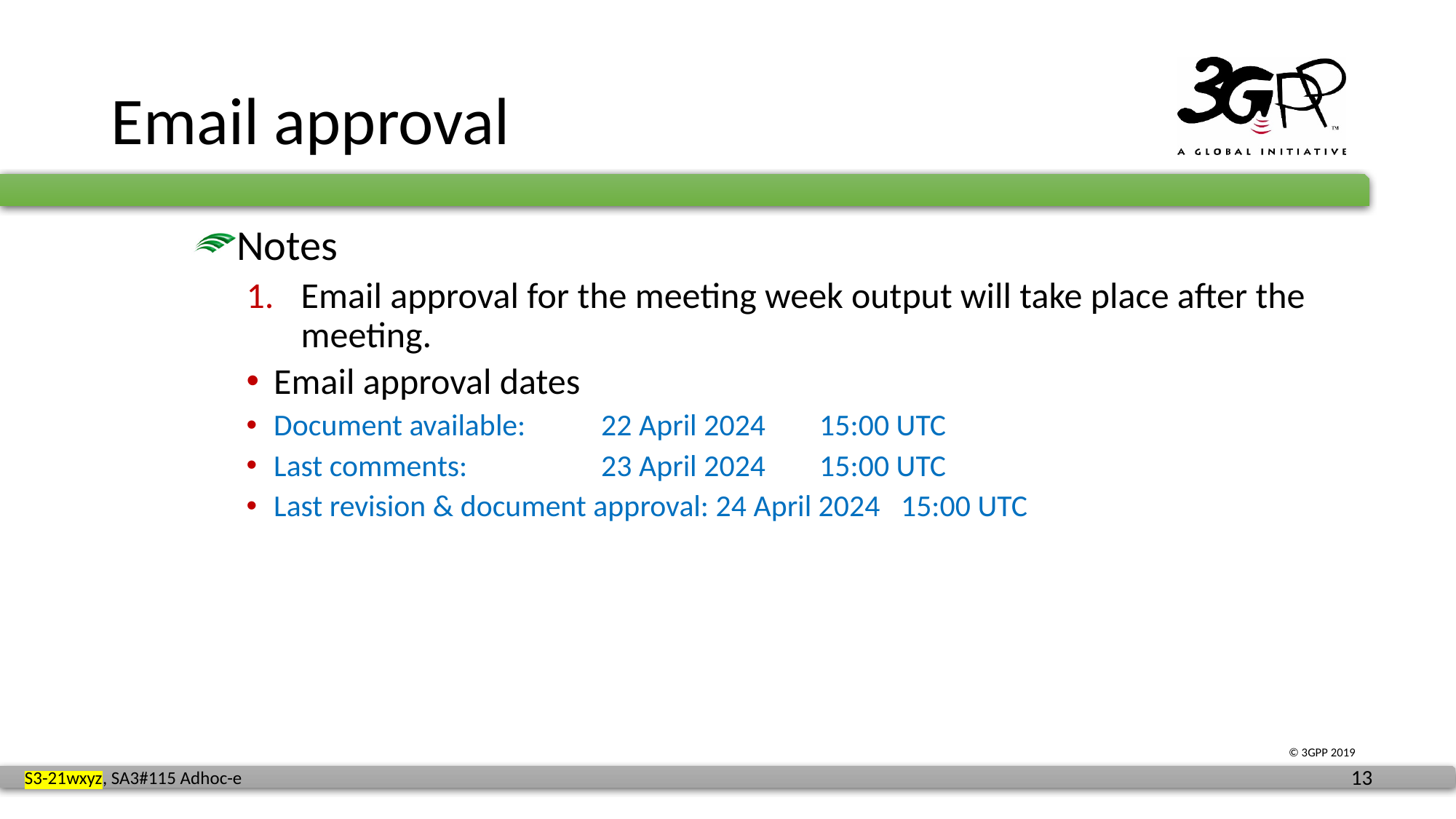

# Email approval
Notes
Email approval for the meeting week output will take place after the meeting.
Email approval dates
Document available:	22 April 2024 	15:00 UTC
Last comments: 		23 April 2024	15:00 UTC
Last revision & document approval: 24 April 2024   15:00 UTC